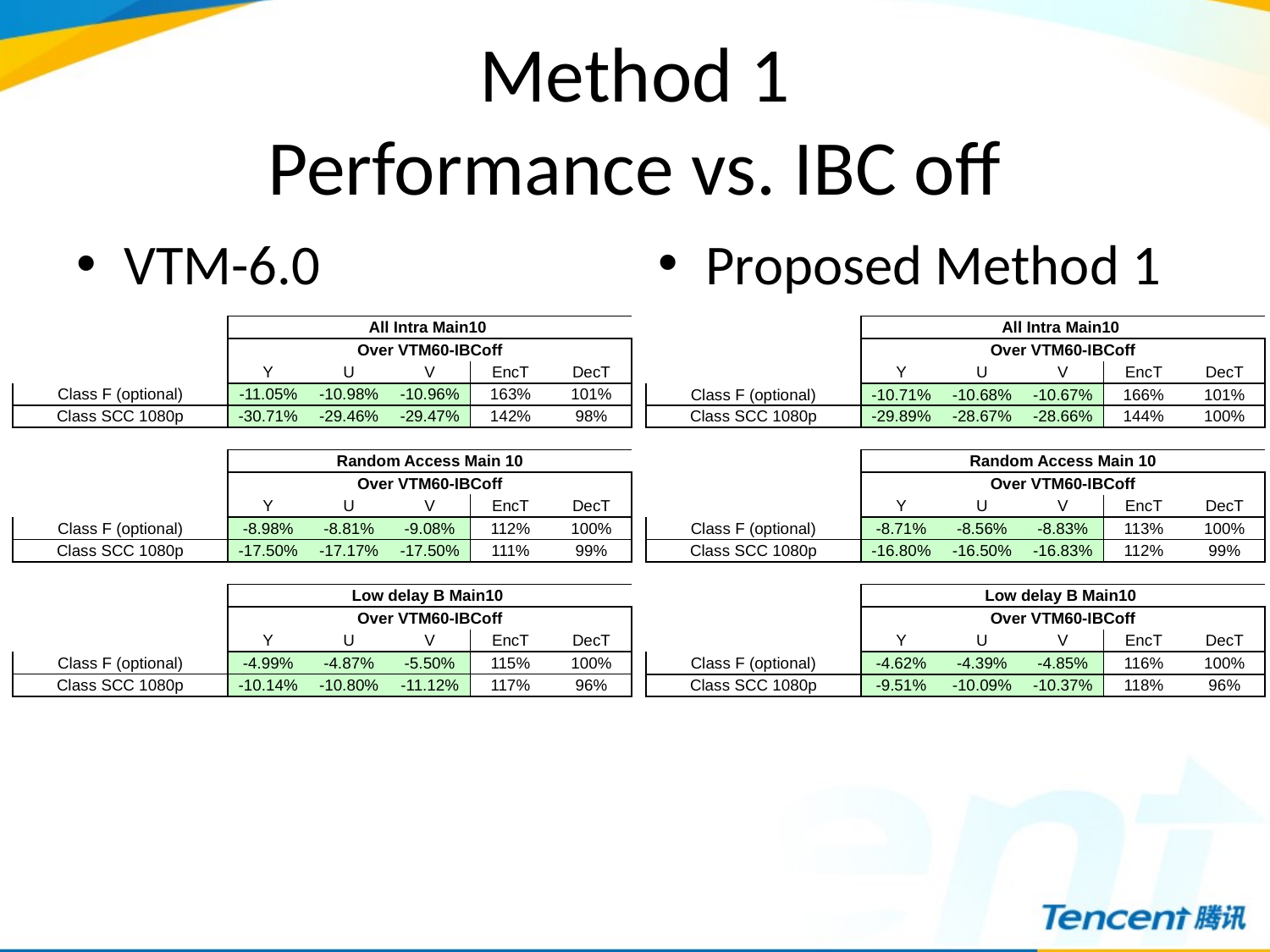

# Method 1 Performance vs. IBC off
VTM-6.0
Proposed Method 1
|  | All Intra Main10 |  |  |  |  |
| --- | --- | --- | --- | --- | --- |
|  | Over VTM60-IBCoff |  |  |  |  |
|  | Y | U | V | EncT | DecT |
| Class F (optional) | -11.05% | -10.98% | -10.96% | 163% | 101% |
| Class SCC 1080p | -30.71% | -29.46% | -29.47% | 142% | 98% |
|  |  |  |  |  |  |
|  | Random Access Main 10 |  |  |  |  |
|  | Over VTM60-IBCoff |  |  |  |  |
|  | Y | U | V | EncT | DecT |
| Class F (optional) | -8.98% | -8.81% | -9.08% | 112% | 100% |
| Class SCC 1080p | -17.50% | -17.17% | -17.50% | 111% | 99% |
|  |  |  |  |  |  |
|  | Low delay B Main10 |  |  |  |  |
|  | Over VTM60-IBCoff |  |  |  |  |
|  | Y | U | V | EncT | DecT |
| Class F (optional) | -4.99% | -4.87% | -5.50% | 115% | 100% |
| Class SCC 1080p | -10.14% | -10.80% | -11.12% | 117% | 96% |
|  | All Intra Main10 |  |  |  |  |
| --- | --- | --- | --- | --- | --- |
|  | Over VTM60-IBCoff |  |  |  |  |
|  | Y | U | V | EncT | DecT |
| Class F (optional) | -10.71% | -10.68% | -10.67% | 166% | 101% |
| Class SCC 1080p | -29.89% | -28.67% | -28.66% | 144% | 100% |
|  |  |  |  |  |  |
|  | Random Access Main 10 |  |  |  |  |
|  | Over VTM60-IBCoff |  |  |  |  |
|  | Y | U | V | EncT | DecT |
| Class F (optional) | -8.71% | -8.56% | -8.83% | 113% | 100% |
| Class SCC 1080p | -16.80% | -16.50% | -16.83% | 112% | 99% |
|  |  |  |  |  |  |
|  | Low delay B Main10 |  |  |  |  |
|  | Over VTM60-IBCoff |  |  |  |  |
|  | Y | U | V | EncT | DecT |
| Class F (optional) | -4.62% | -4.39% | -4.85% | 116% | 100% |
| Class SCC 1080p | -9.51% | -10.09% | -10.37% | 118% | 96% |